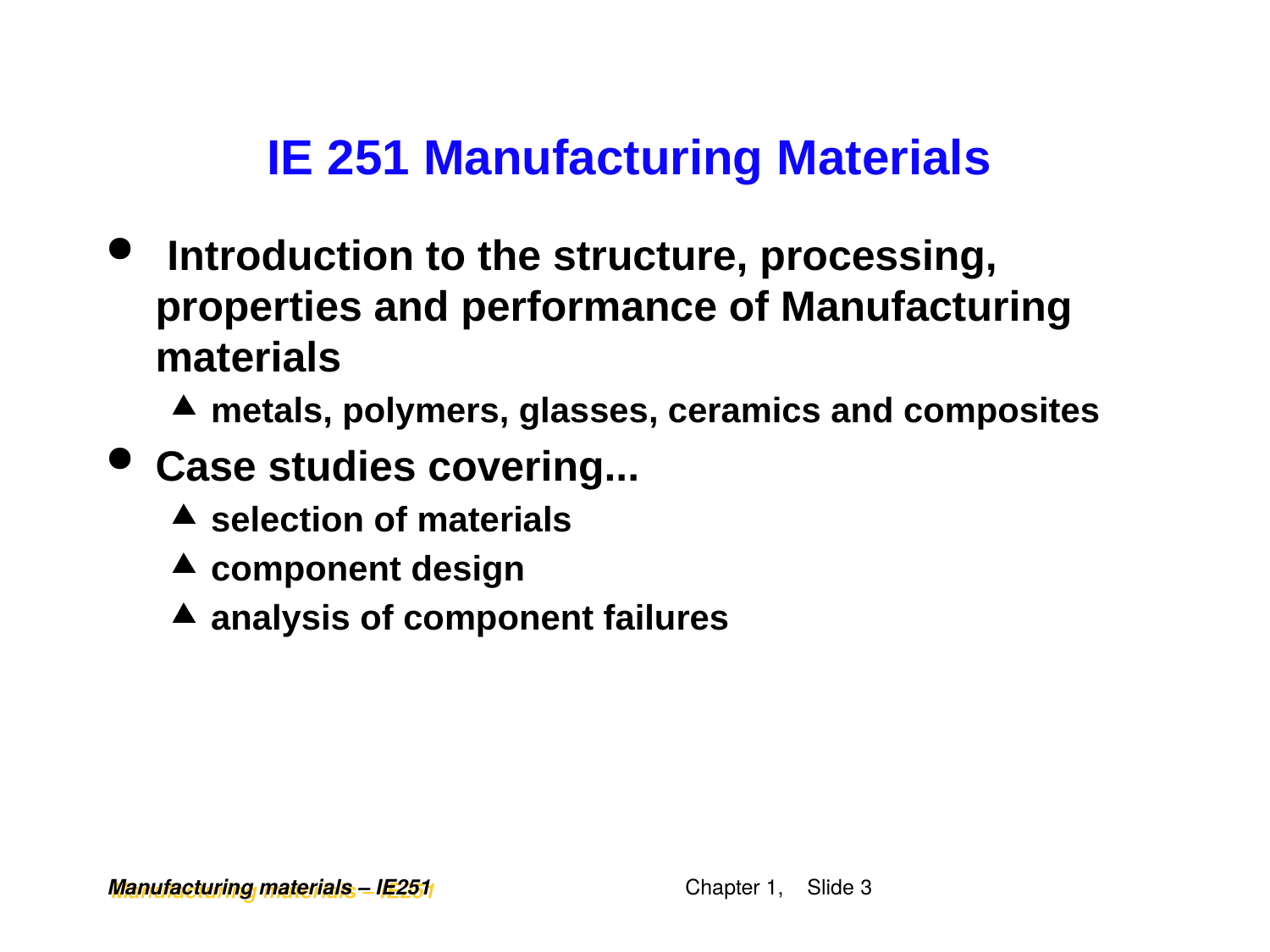

# IE 251 Manufacturing Materials
 Introduction to the structure, processing, properties and performance of Manufacturing materials
metals, polymers, glasses, ceramics and composites
Case studies covering...
selection of materials
component design
analysis of component failures